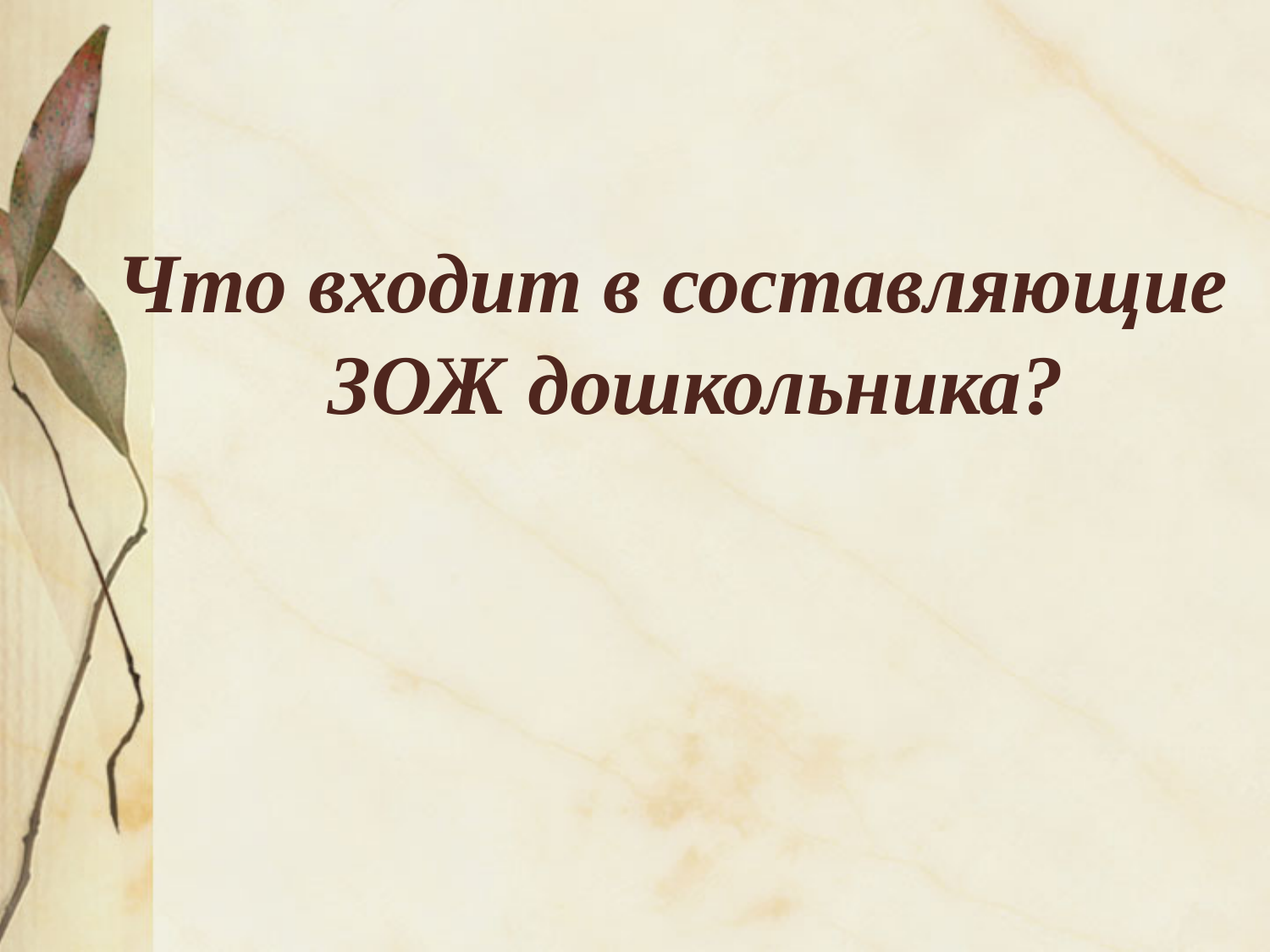

#
Что входит в составляющие ЗОЖ дошкольника?